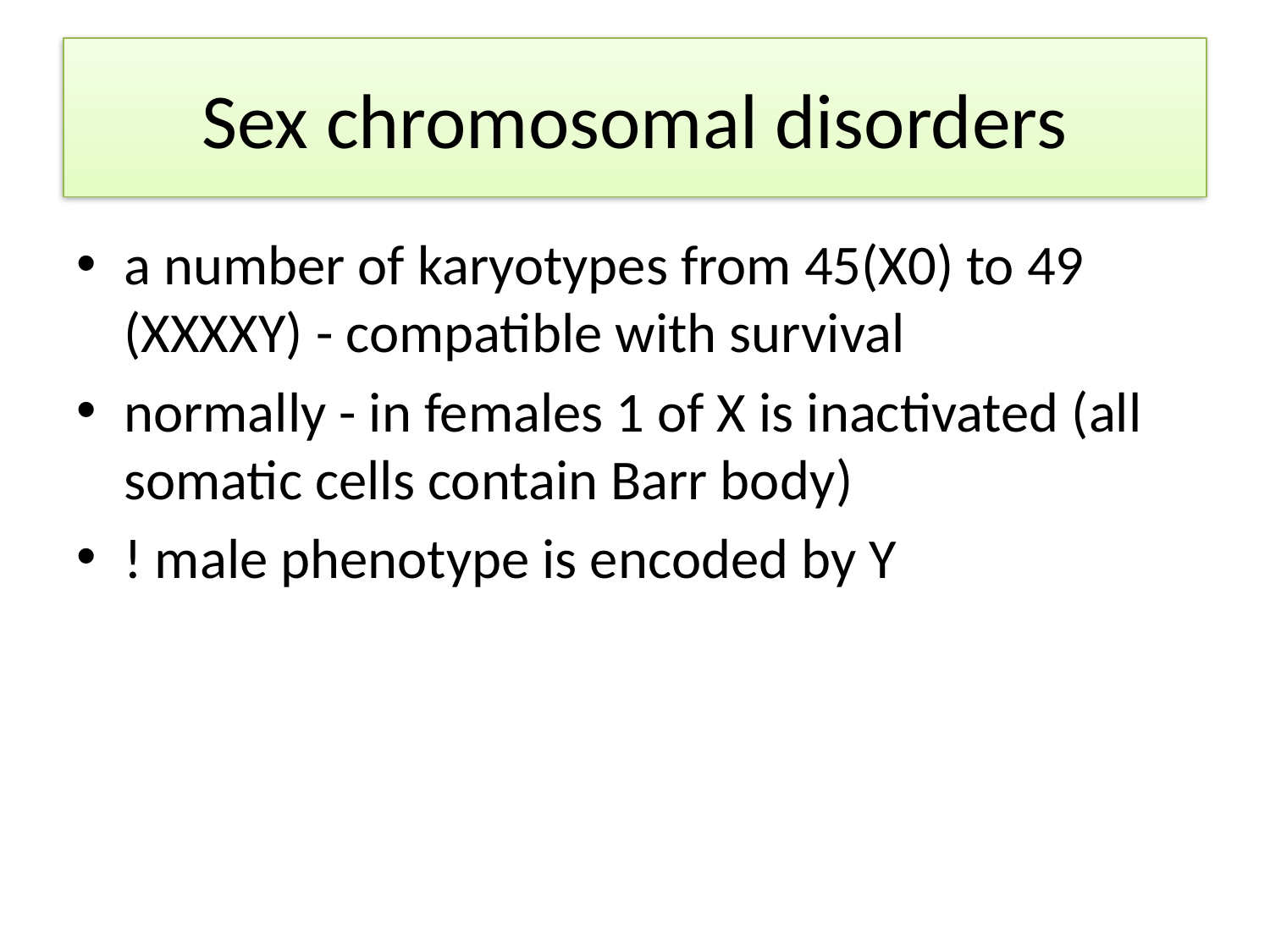

# Sex chromosomal disorders
a number of karyotypes from 45(X0) to 49 (XXXXY) - compatible with survival
normally - in females 1 of X is inactivated (all somatic cells contain Barr body)
! male phenotype is encoded by Y